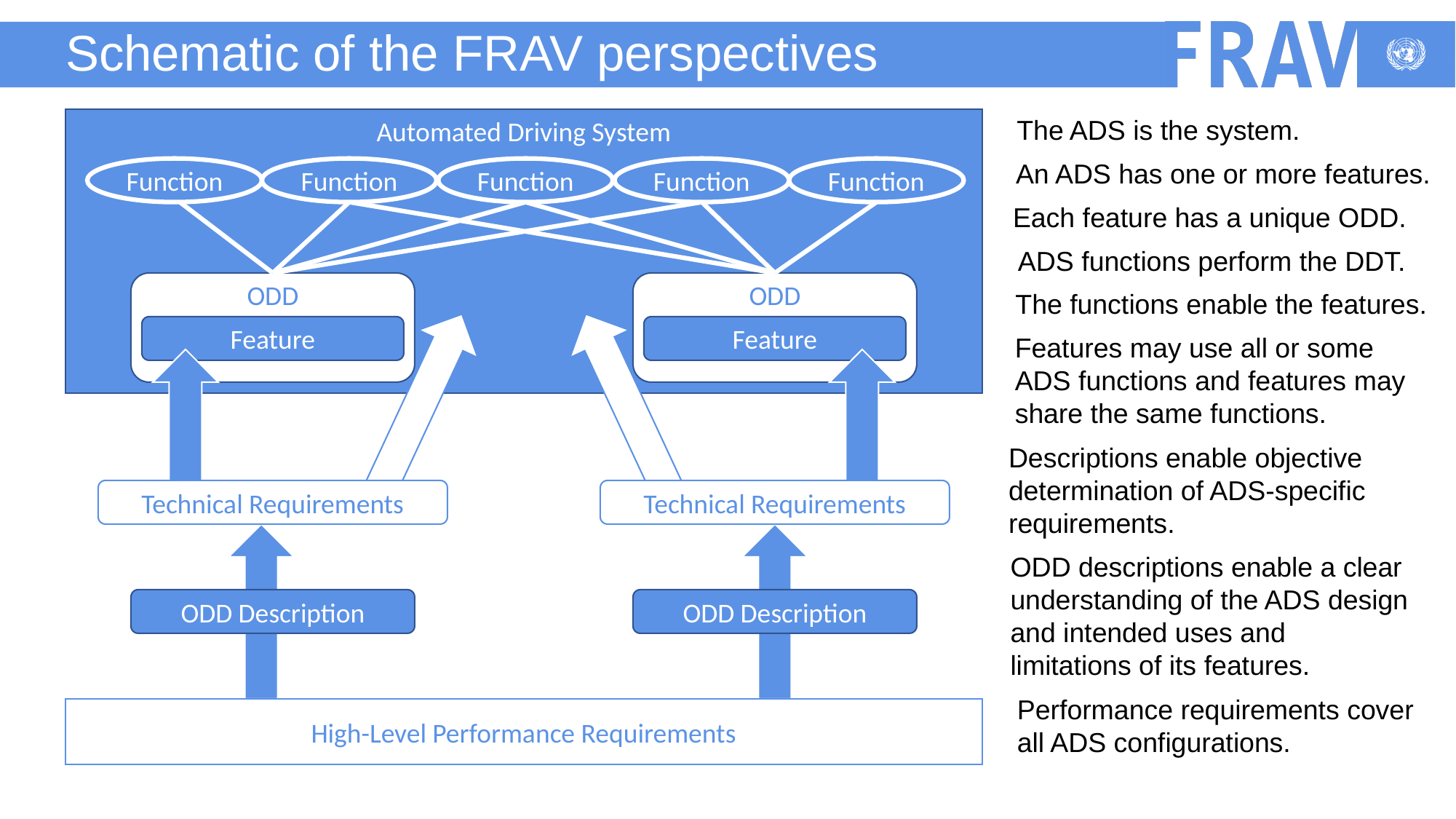

# Schematic of the FRAV perspectives
The ADS is the system.
Automated Driving System
An ADS has one or more features.
Function
Function
Function
Function
Function
Each feature has a unique ODD.
ADS functions perform the DDT.
ODD
ODD
The functions enable the features.

Feature
Feature
Features may use all or some ADS functions and features may share the same functions.

Descriptions enable objective determination of ADS-specific requirements.
Technical Requirements
Technical Requirements

ODD descriptions enable a clear understanding of the ADS design and intended uses and limitations of its features.
ODD Description
ODD Description
Performance requirements cover all ADS configurations.
High-Level Performance Requirements